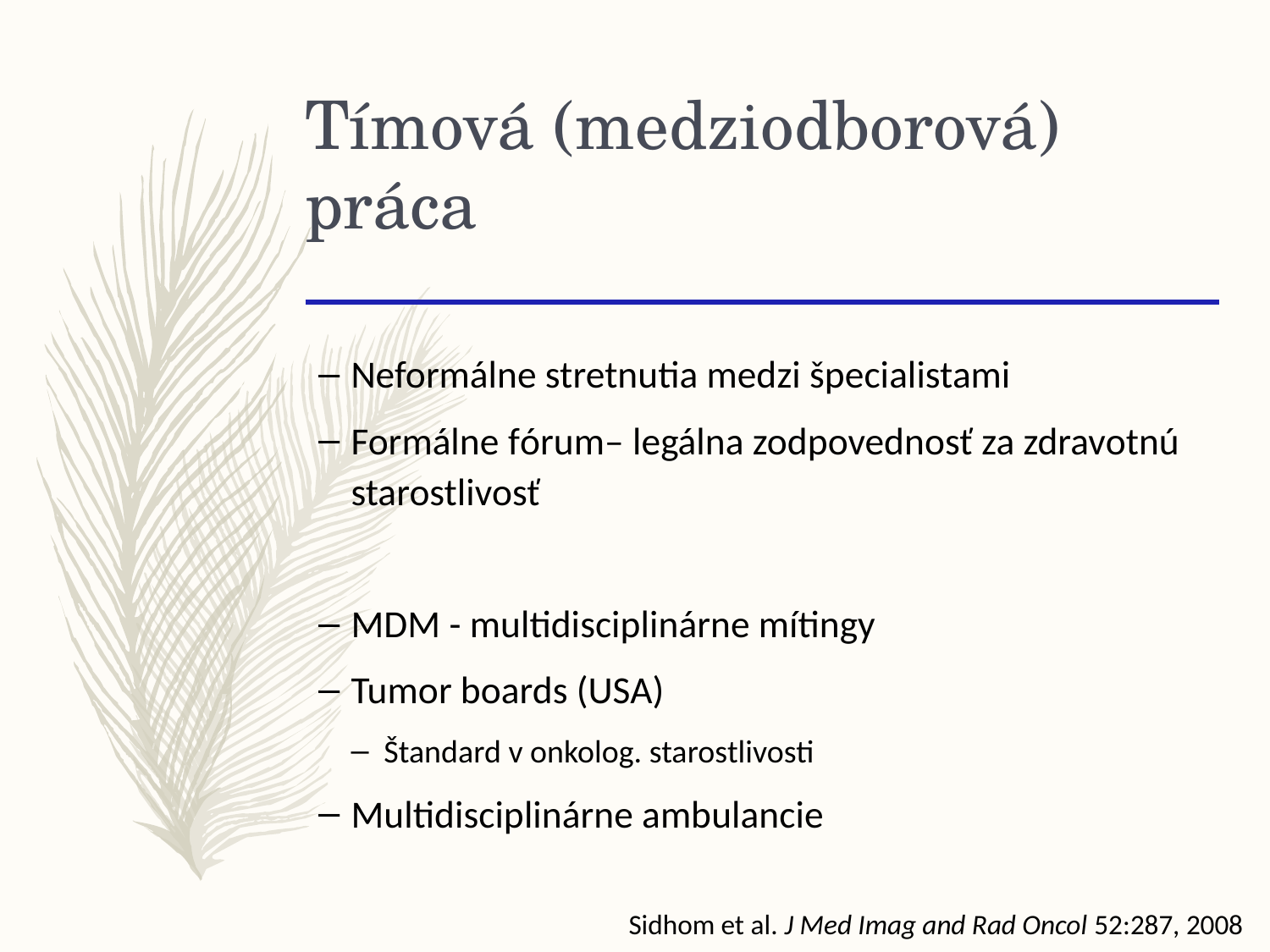

# Tímová (medziodborová) práca
Neformálne stretnutia medzi špecialistami
Formálne fórum– legálna zodpovednosť za zdravotnú starostlivosť

MDM - multidisciplinárne mítingy
Tumor boards (USA)
Štandard v onkolog. starostlivosti
Multidisciplinárne ambulancie

Sidhom et al. J Med Imag and Rad Oncol 52:287, 2008